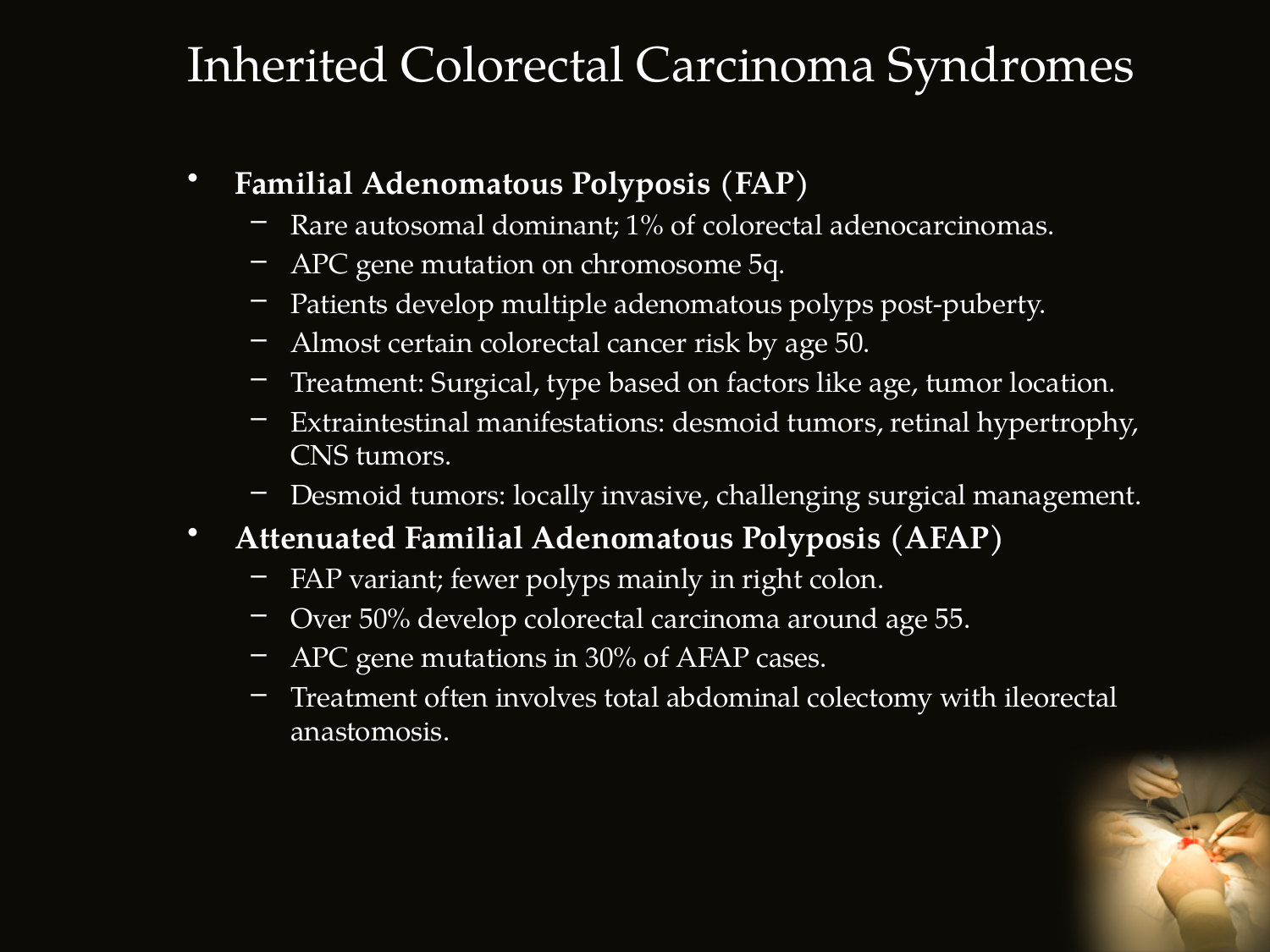

# Inherited Colorectal Carcinoma Syndromes
Familial Adenomatous Polyposis (FAP)
Rare autosomal dominant; 1% of colorectal adenocarcinomas.
APC gene mutation on chromosome 5q.
Patients develop multiple adenomatous polyps post-puberty.
Almost certain colorectal cancer risk by age 50.
Treatment: Surgical, type based on factors like age, tumor location.
Extraintestinal manifestations: desmoid tumors, retinal hypertrophy, CNS tumors.
Desmoid tumors: locally invasive, challenging surgical management.
Attenuated Familial Adenomatous Polyposis (AFAP)
FAP variant; fewer polyps mainly in right colon.
Over 50% develop colorectal carcinoma around age 55.
APC gene mutations in 30% of AFAP cases.
Treatment often involves total abdominal colectomy with ileorectal anastomosis.